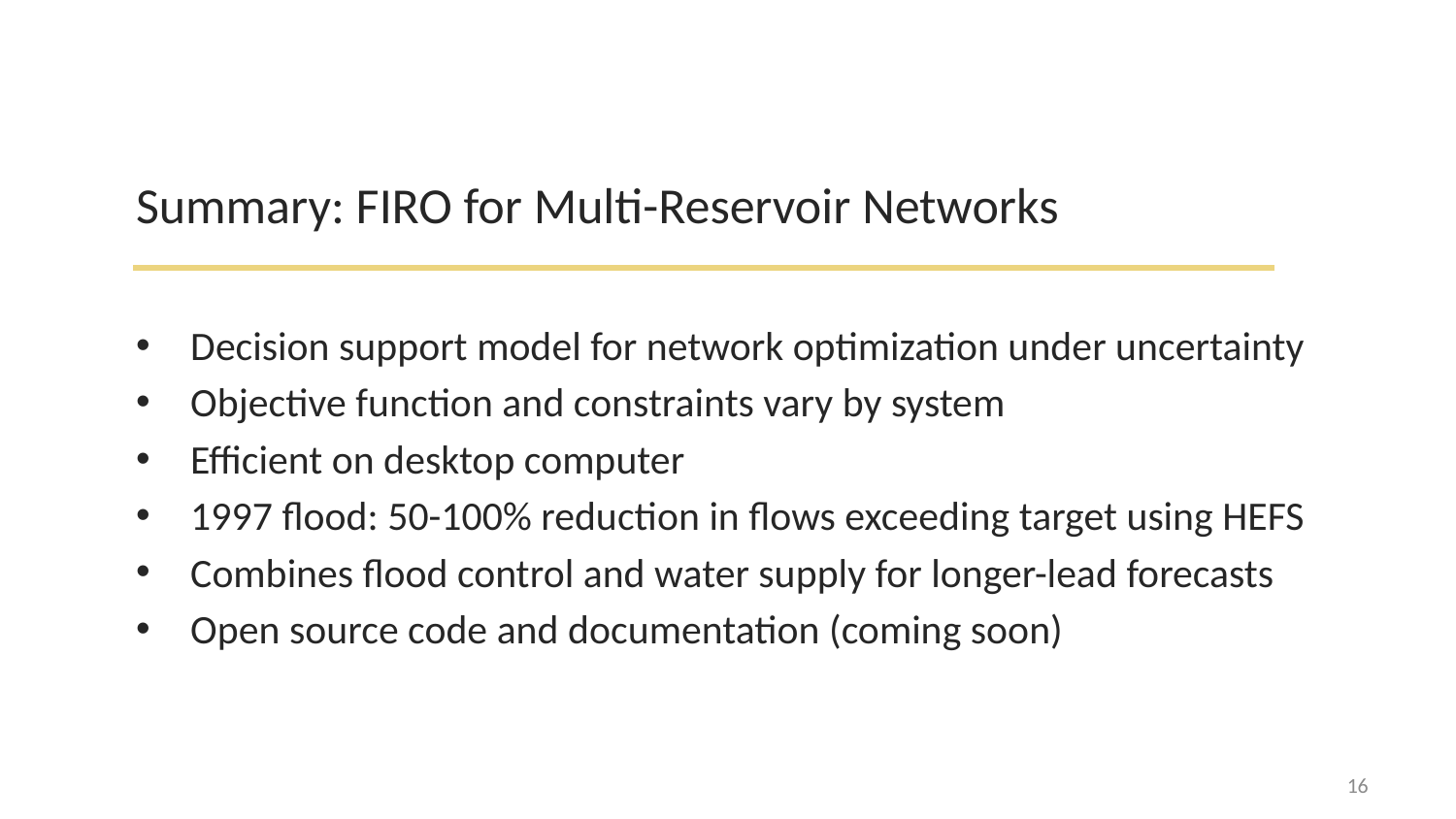

# Summary: FIRO for Multi-Reservoir Networks
Decision support model for network optimization under uncertainty
Objective function and constraints vary by system
Efficient on desktop computer
1997 flood: 50-100% reduction in flows exceeding target using HEFS
Combines flood control and water supply for longer-lead forecasts
Open source code and documentation (coming soon)

16